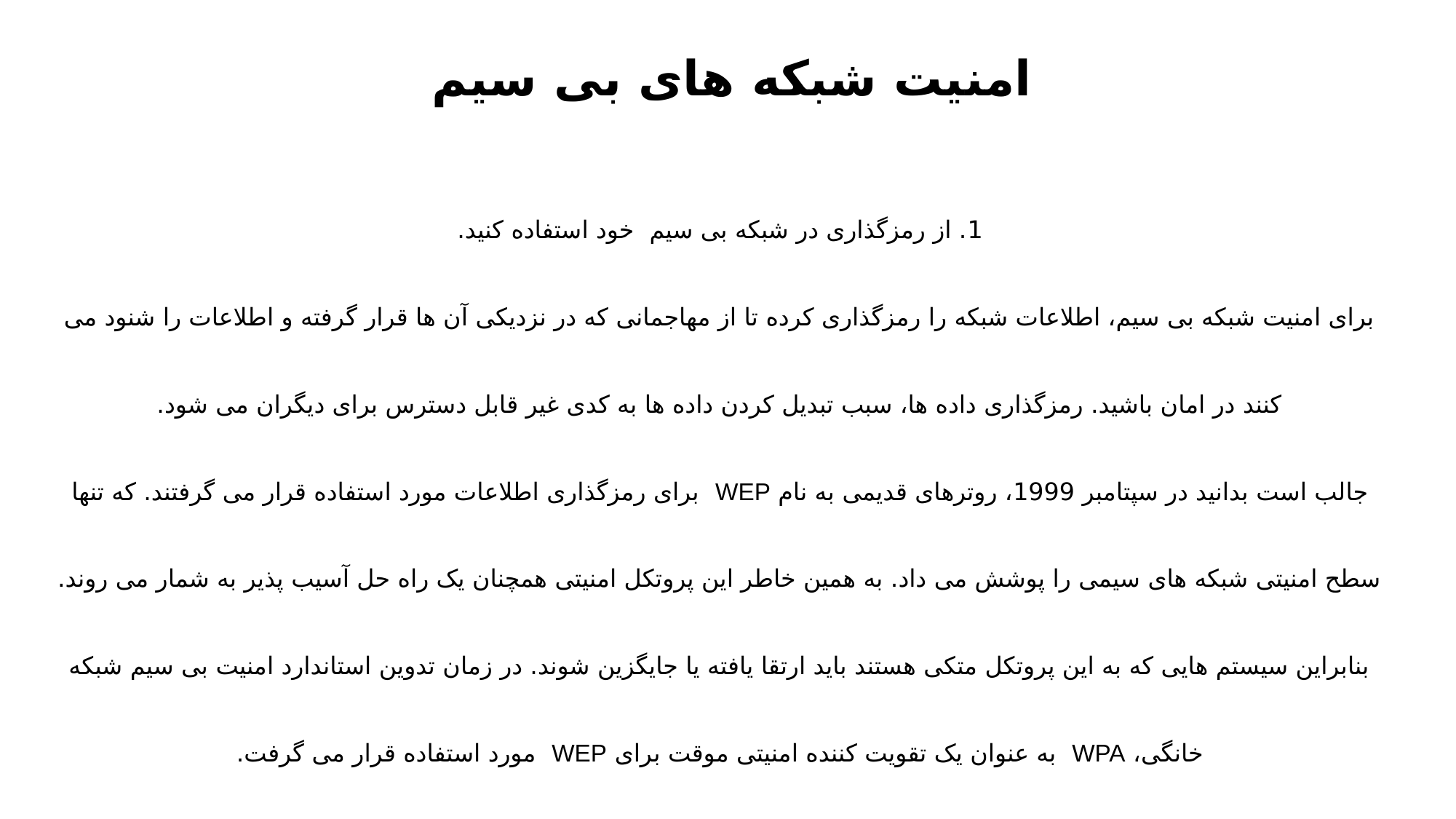

امنیت شبکه های بی سیم
1. از رمزگذاری در شبکه بی سیم  خود استفاده کنید.
برای امنیت شبکه بی سیم، اطلاعات شبکه را رمزگذاری کرده تا از مهاجمانی که در نزدیکی آن ها قرار گرفته و اطلاعات را شنود می کنند در امان باشید. رمزگذاری داده ها، سبب تبدیل کردن داده ها به کدی غیر قابل دسترس برای دیگران می شود.
جالب است بدانید در سپتامبر 1999، روترهای قدیمی به نام WEP  برای رمزگذاری اطلاعات مورد استفاده قرار می گرفتند. که تنها سطح امنیتی شبکه های سیمی را پوشش می داد. به همین خاطر این پروتکل امنیتی همچنان یک راه حل آسیب پذیر به شمار می روند. بنابراین سیستم هایی که به این پروتکل متکی هستند باید ارتقا یافته یا جایگزین شوند. در زمان تدوین استاندارد امنیت بی سیم شبکه خانگی، WPA  به عنوان یک تقویت کننده امنیتی موقت برای WEP  مورد استفاده قرار می گرفت.